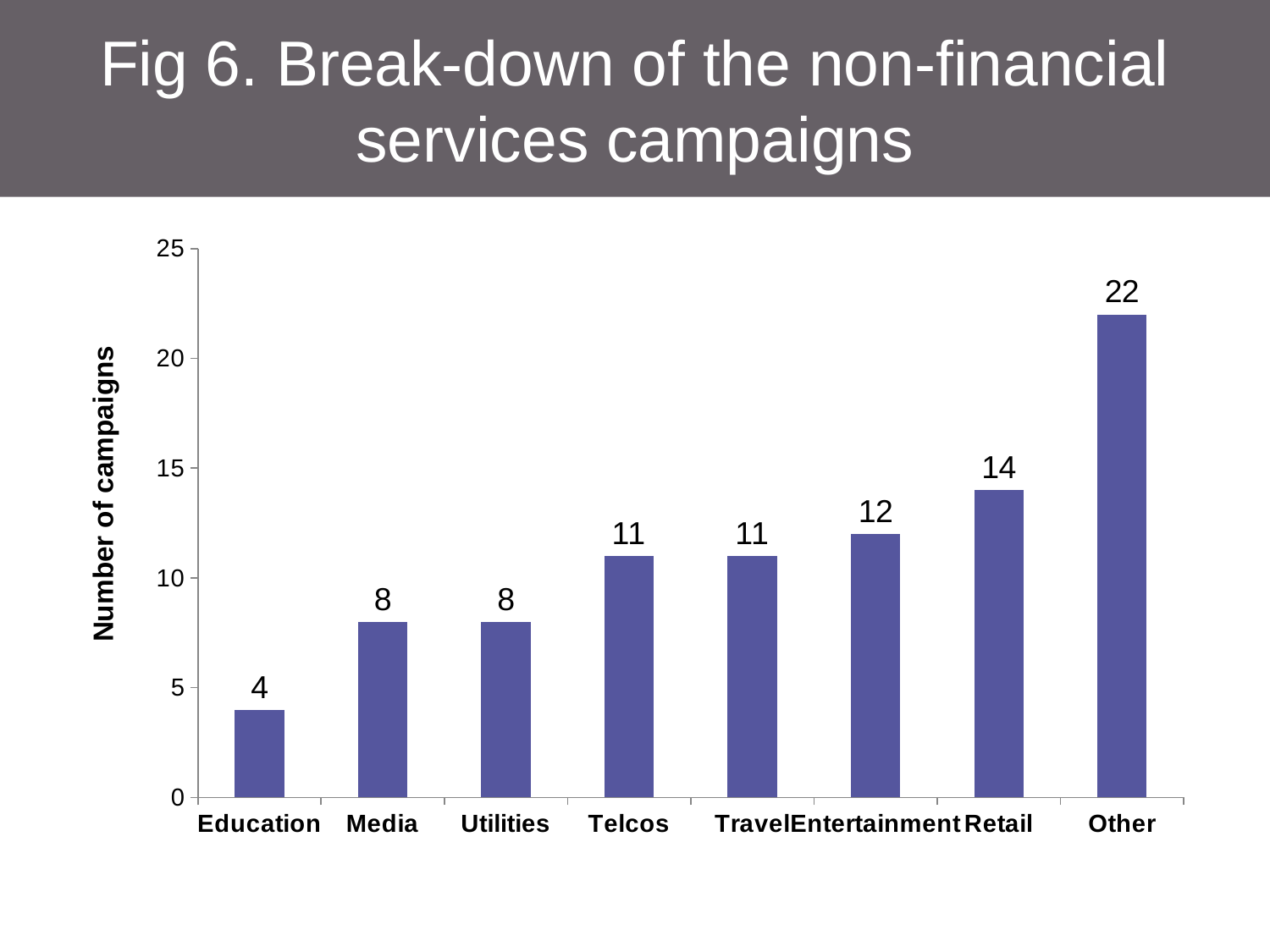

# Fig 6. Break-down of the non-financial services campaigns

### Chart

| Category | Number of campaigns |
|---|---|
| Education | 4.0 |
| Media | 8.0 |
| Utilities | 8.0 |
| Telcos | 11.0 |
| Travel | 11.0 |
| Entertainment | 12.0 |
| Retail | 14.0 |
| Other | 22.0 |